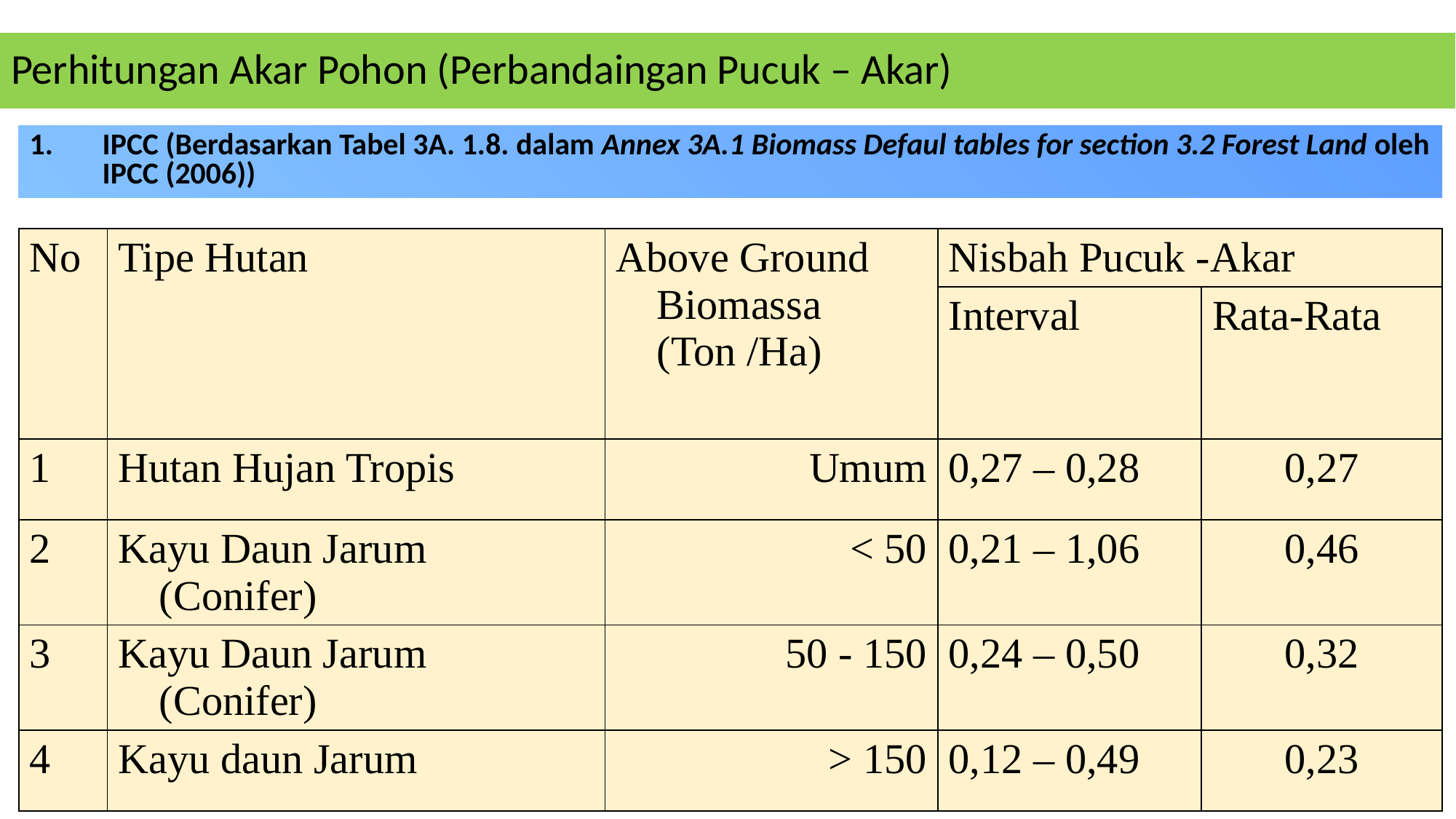

# Perhitungan Akar Pohon (Perbandaingan Pucuk – Akar)
1. 	IPCC (Berdasarkan Tabel 3A. 1.8. dalam Annex 3A.1 Biomass Defaul tables for section 3.2 Forest Land oleh IPCC (2006))
| No | Tipe Hutan | Above Ground Biomassa (Ton /Ha) | Nisbah Pucuk -Akar |  |
| --- | --- | --- | --- | --- |
|  |  |  | Interval | Rata-Rata |
| 1 | Hutan Hujan Tropis | Umum | 0,27 – 0,28 | 0,27 |
| 2 | Kayu Daun Jarum (Conifer) | < 50 | 0,21 – 1,06 | 0,46 |
| 3 | Kayu Daun Jarum (Conifer) | 50 - 150 | 0,24 – 0,50 | 0,32 |
| 4 | Kayu daun Jarum | > 150 | 0,12 – 0,49 | 0,23 |